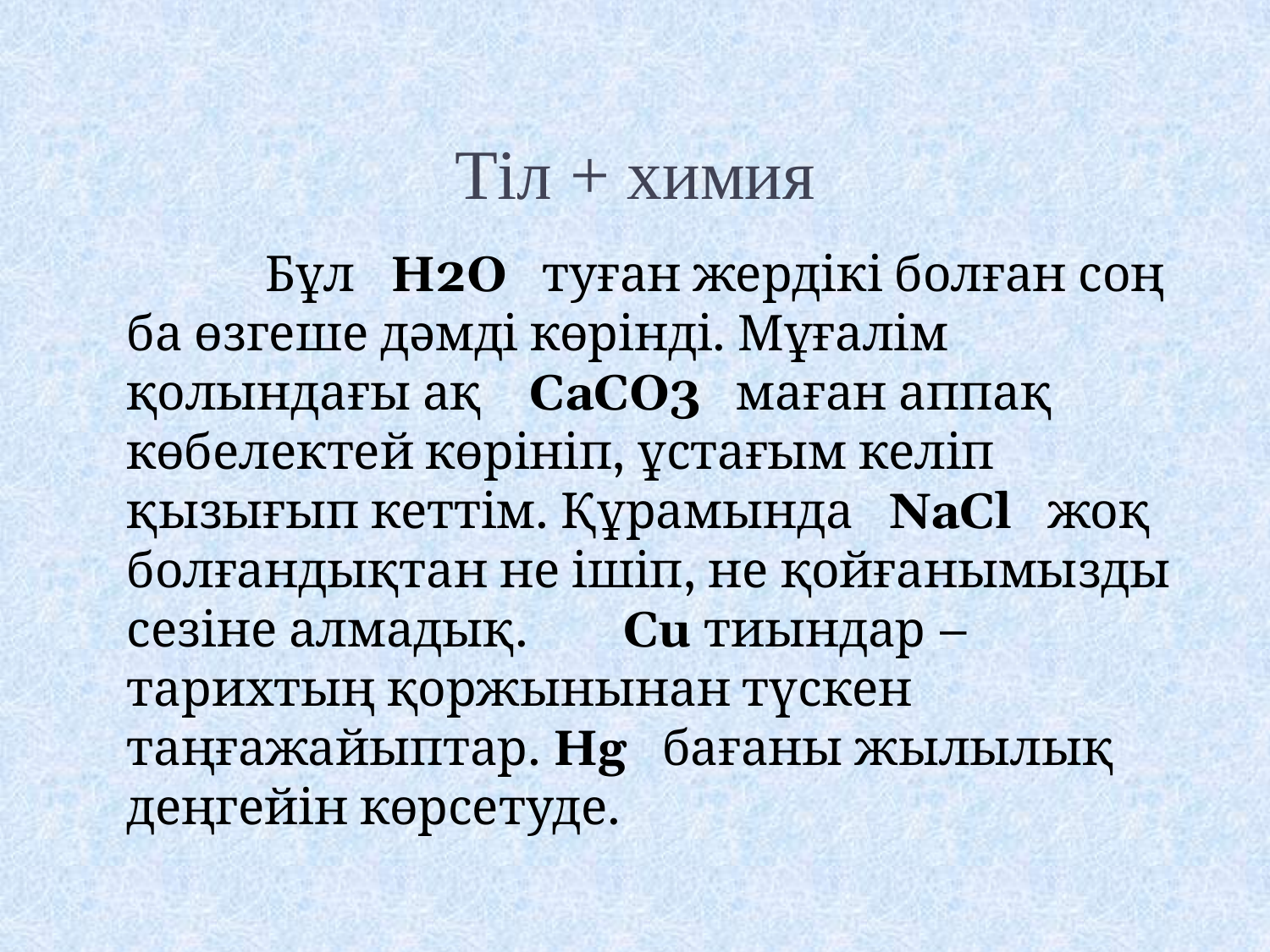

# Тіл + химия
  		 Бұл   H2O   туған жердікі болған соң ба өзгеше дәмді көрінді. Мұғалім қолындағы ақ    CaCO3   маған аппақ көбелектей көрініп, ұстағым келіп қызығып кеттім. Құрамында   NaCl   жоқ болғандықтан не ішіп, не қойғанымызды сезіне алмадық.        Cu тиындар – тарихтың қоржынынан түскен таңғажайыптар. Hg   бағаны жылылық деңгейін көрсетуде.